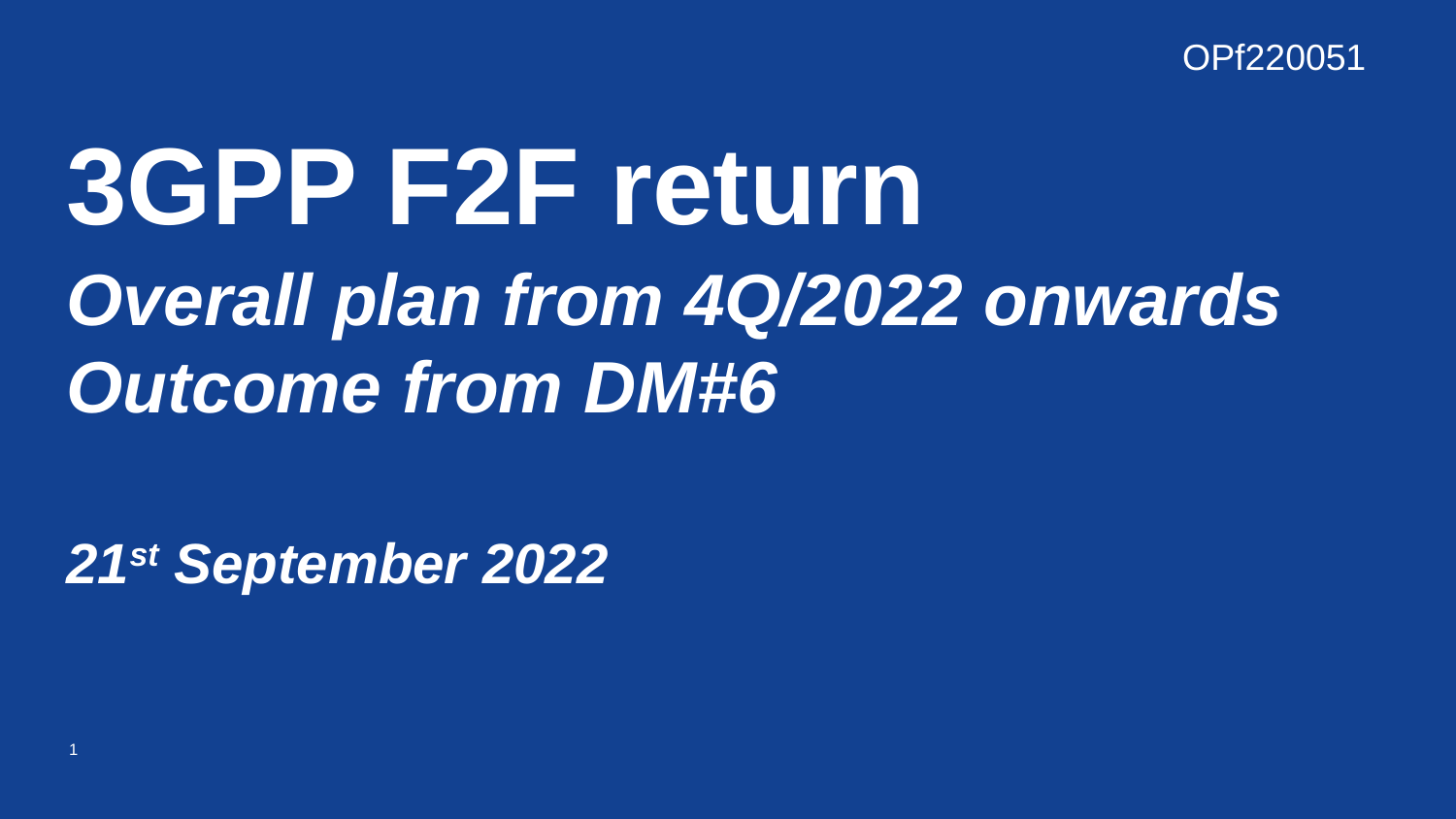

OPf220051
3GPP F2F return
Overall plan from 4Q/2022 onwards
Outcome from DM#6

21st September 2022